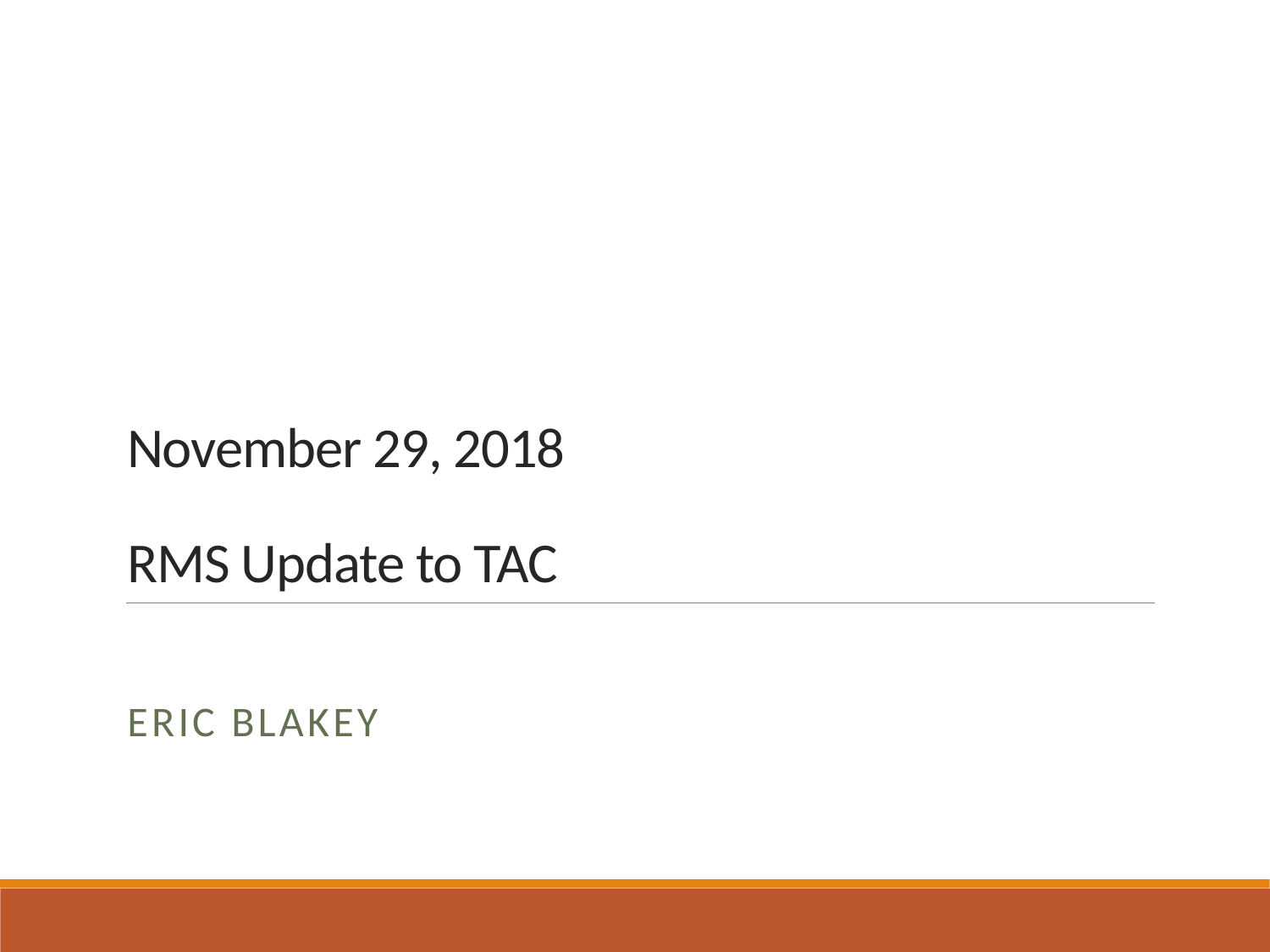

# November 29, 2018 RMS Update to TAC

Eric Blakey